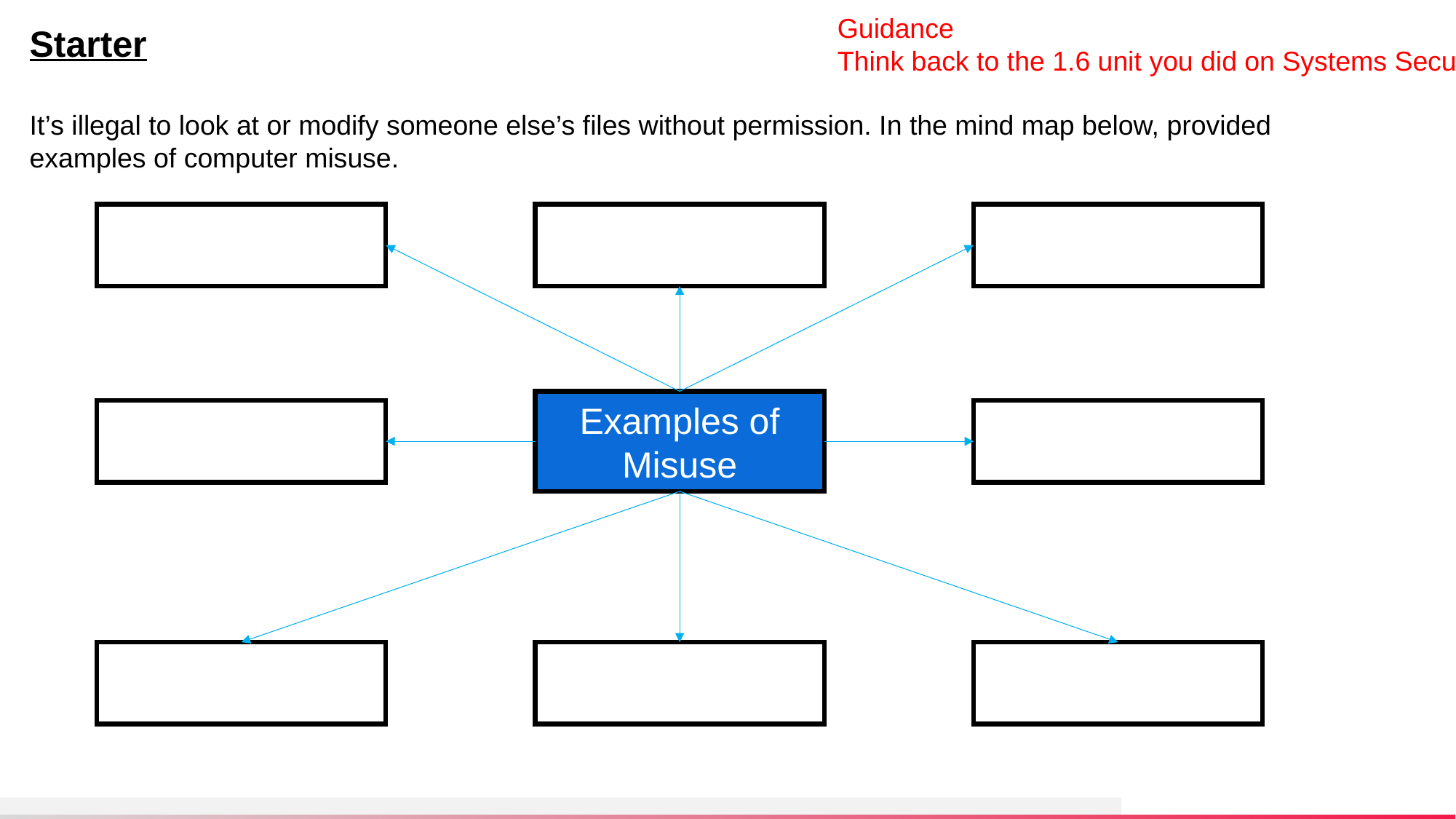

Guidance
Think back to the 1.6 unit you did on Systems Security.
Starter

It’s illegal to look at or modify someone else’s files without permission. In the mind map below, provided examples of computer misuse.

Examples of Misuse